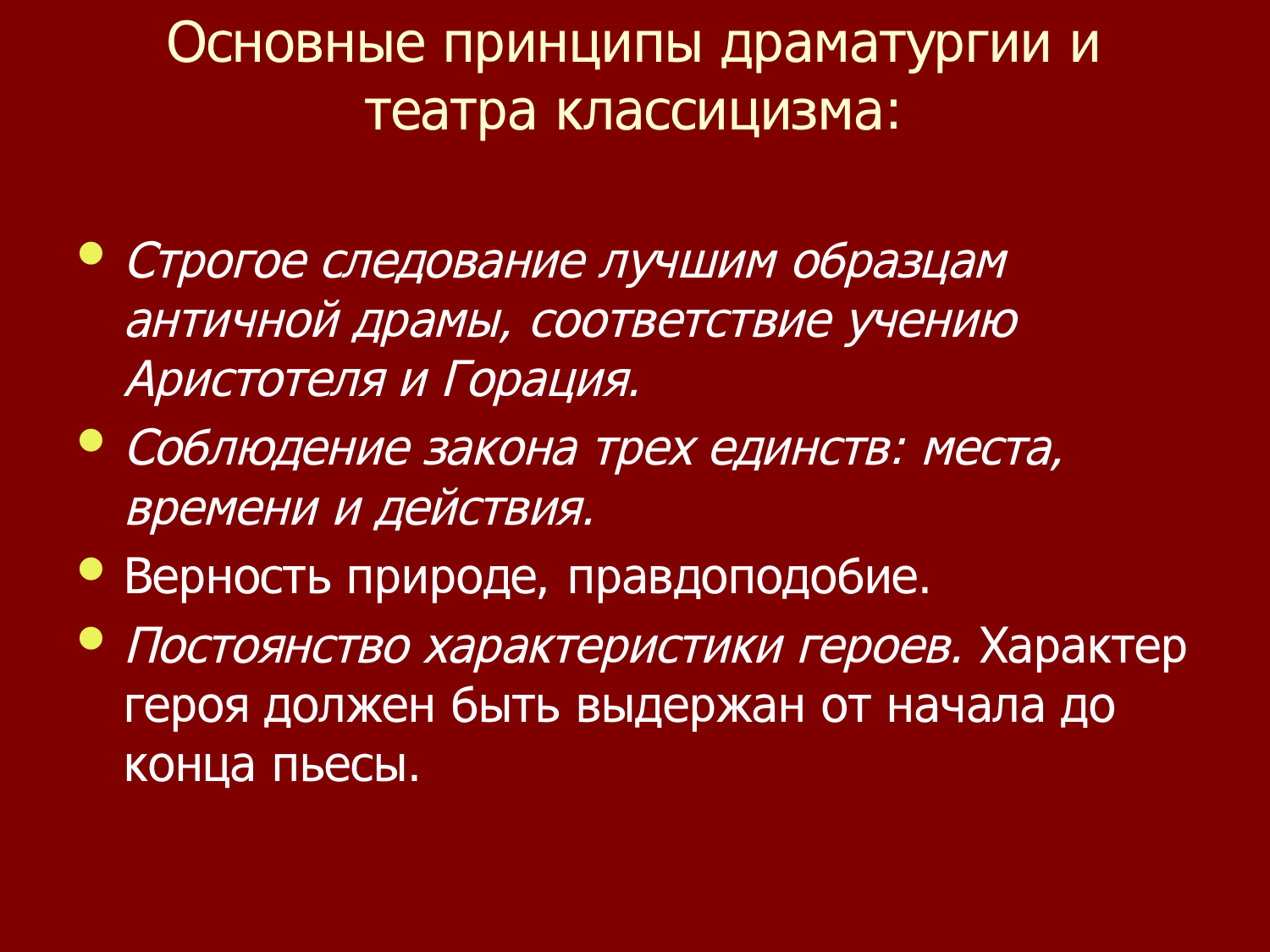

# Основные принципы драматургии и театра классицизма:
Строгое следование лучшим образцам античной драмы, соответствие учению Аристотеля и Горация.
Соблюдение закона трех единств: места, времени и дей­ствия.
Верность природе, правдоподобие.
Постоянство характеристики героев. Характер героя должен быть выдержан от начала до конца пьесы.